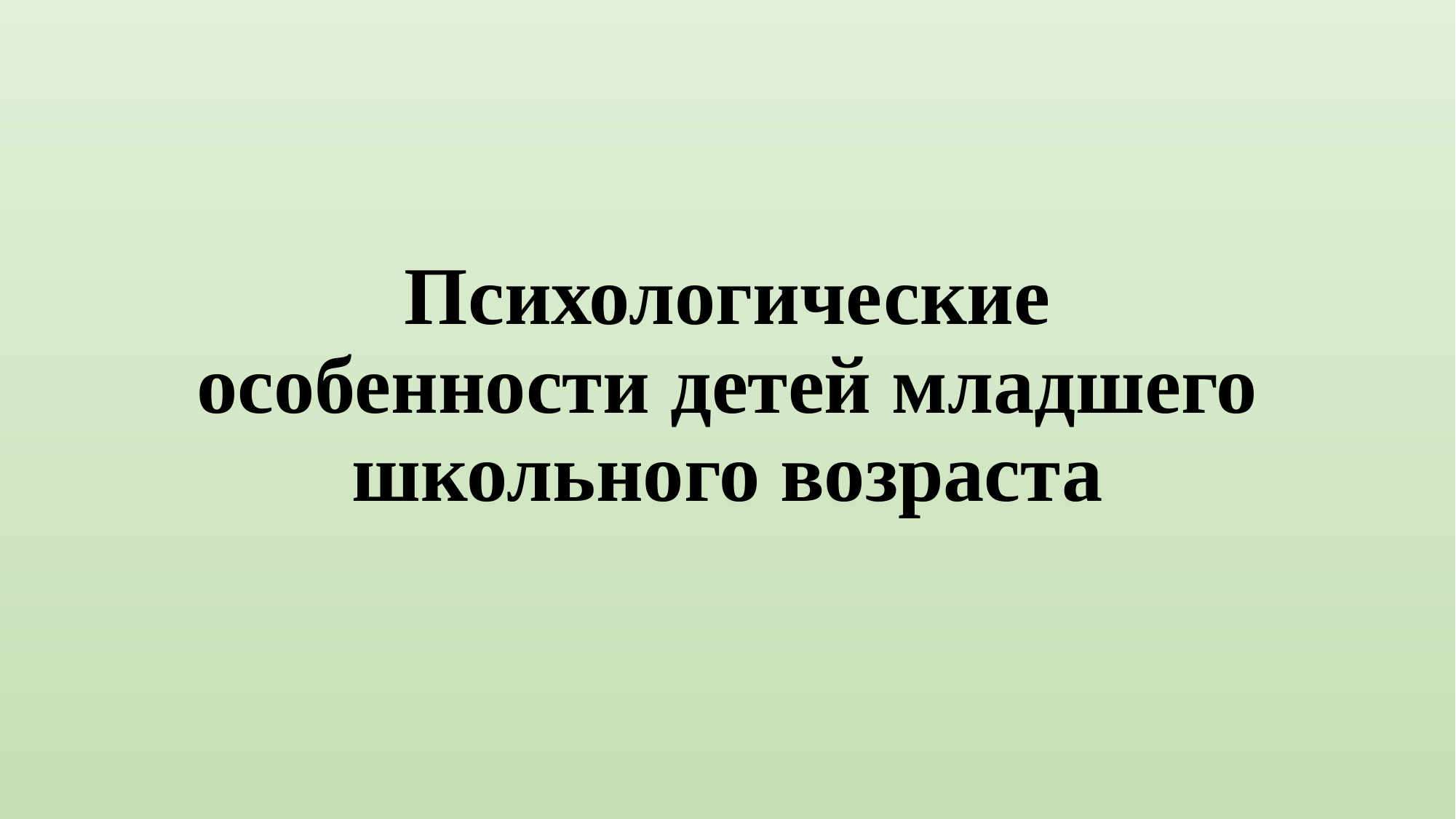

# Психологические особенности детей младшего школьного возраста